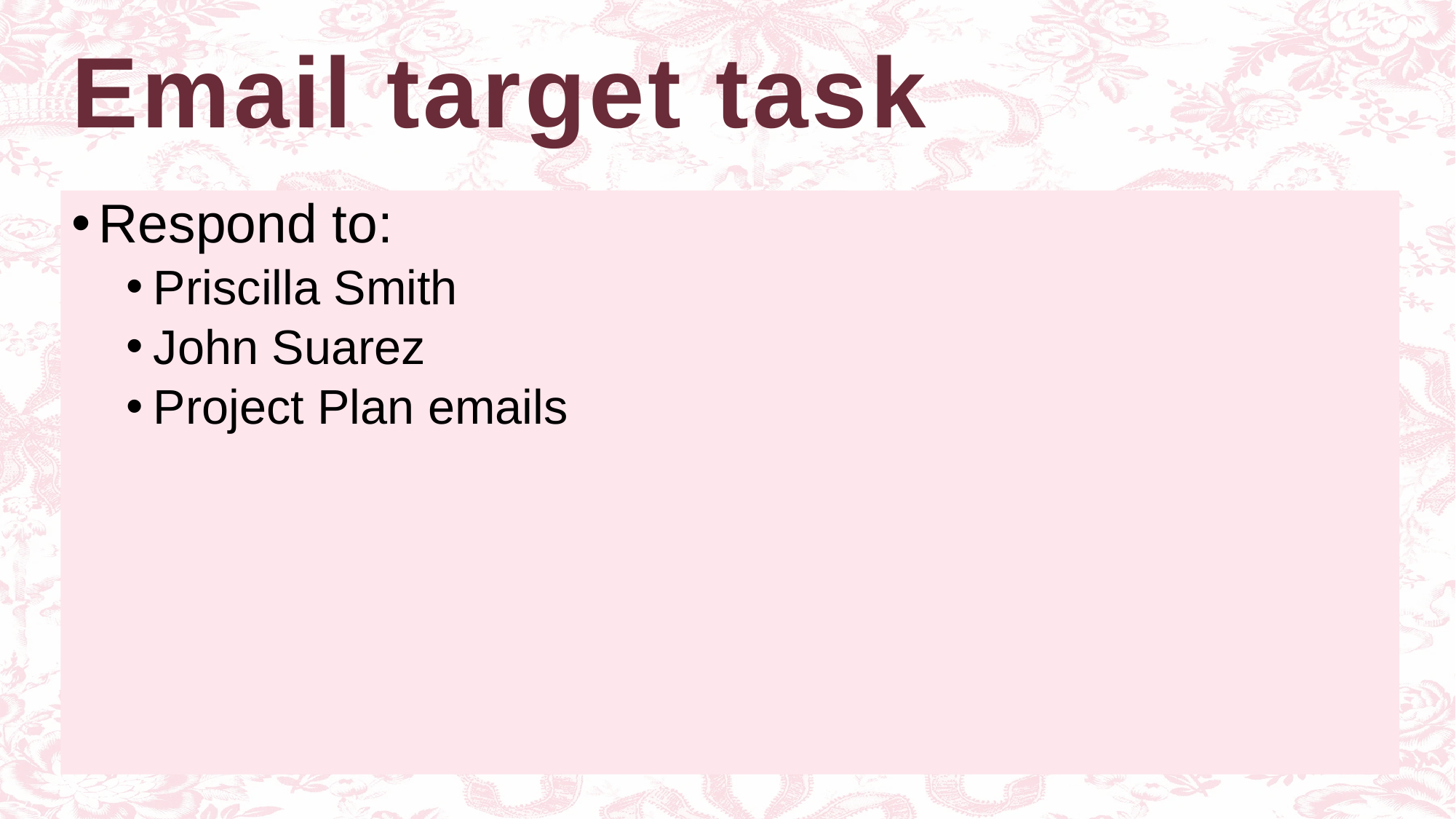

# Email target task
Respond to:
Priscilla Smith
John Suarez
Project Plan emails